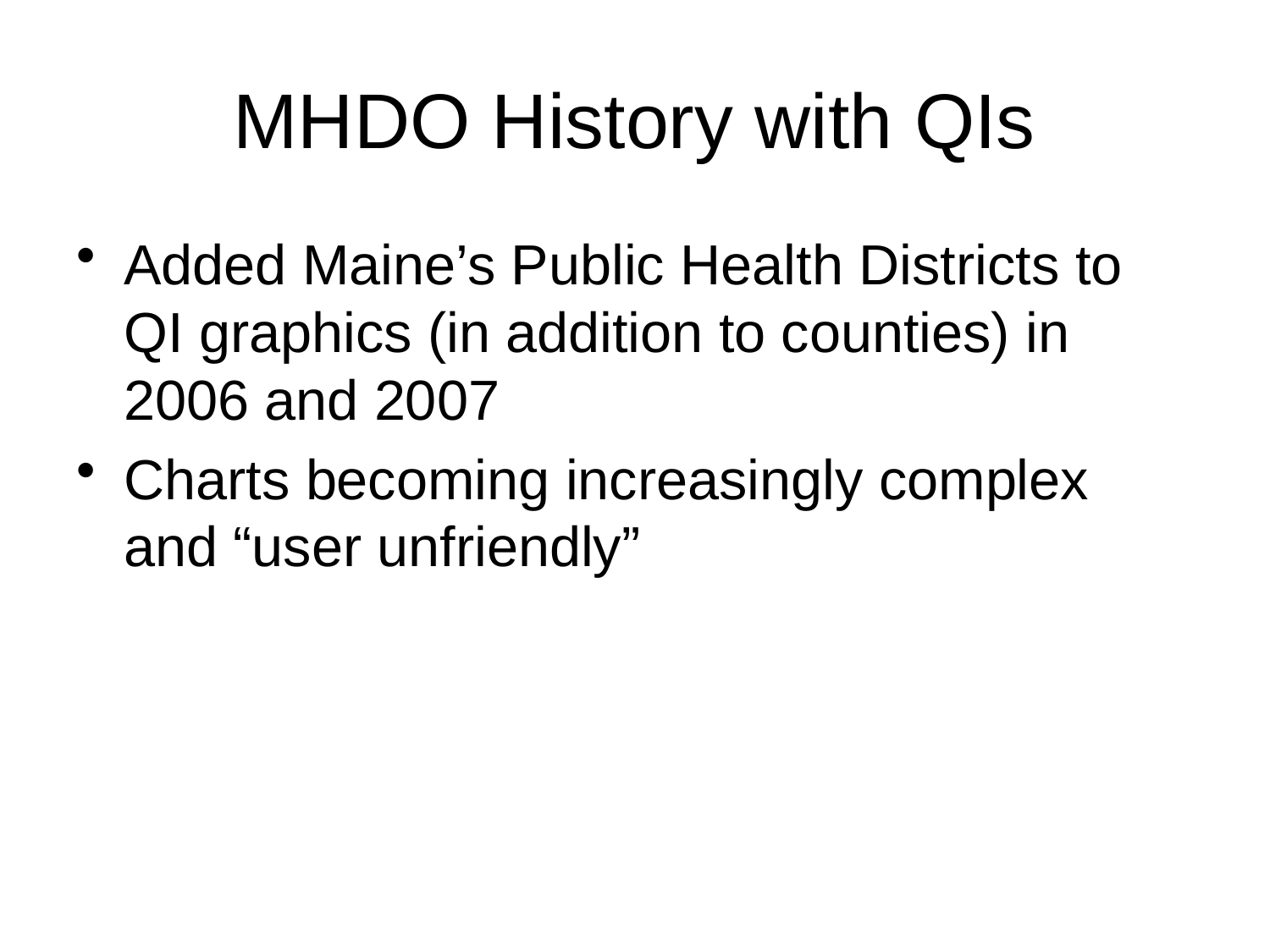

# MHDO History with QIs
Added Maine’s Public Health Districts to QI graphics (in addition to counties) in 2006 and 2007
Charts becoming increasingly complex and “user unfriendly”